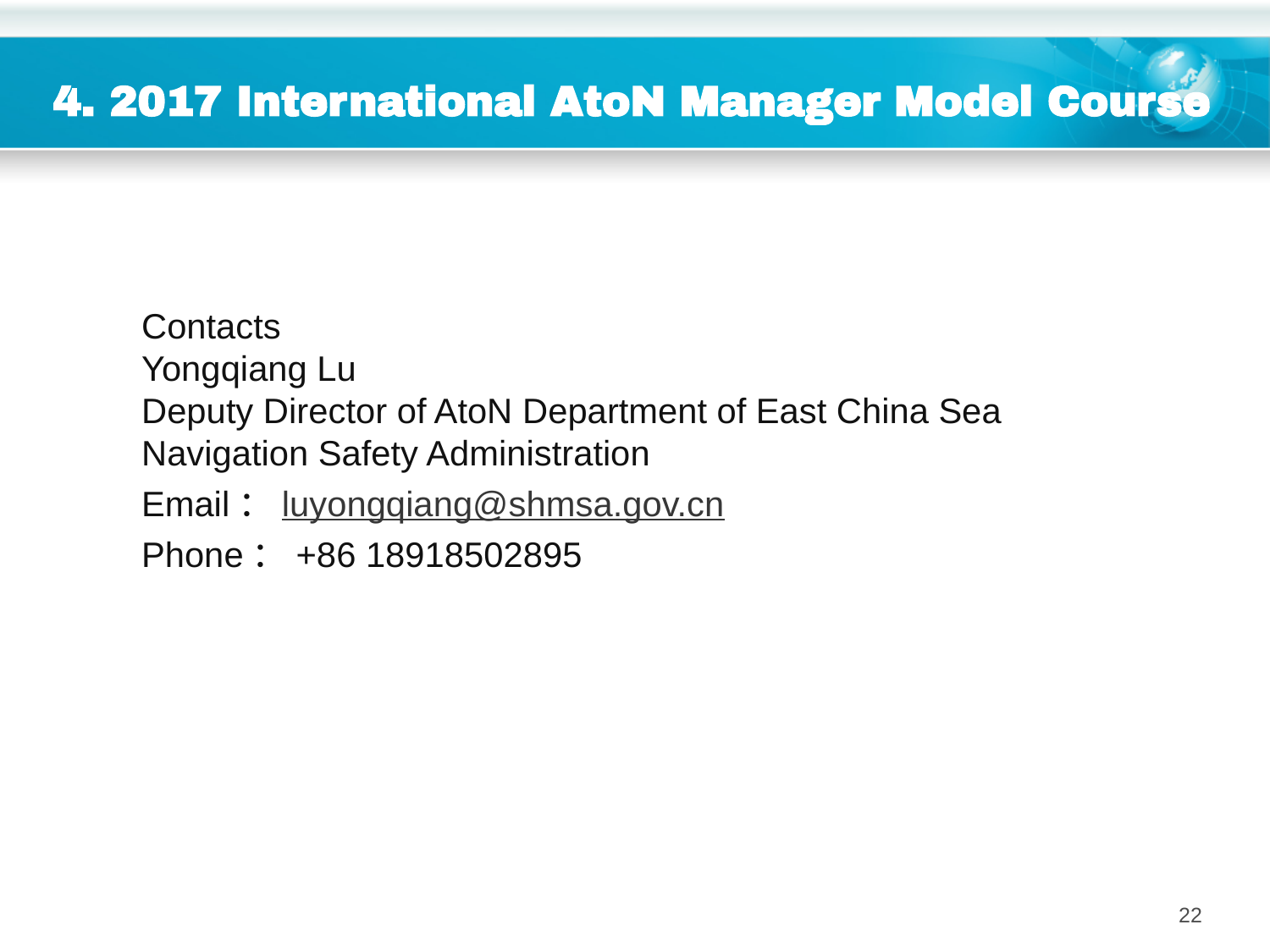

4. 2017 International AtoN Manager Model Course
Contacts
Yongqiang Lu
Deputy Director of AtoN Department of East China Sea Navigation Safety Administration
Email：luyongqiang@shmsa.gov.cn
Phone：+86 18918502895
22